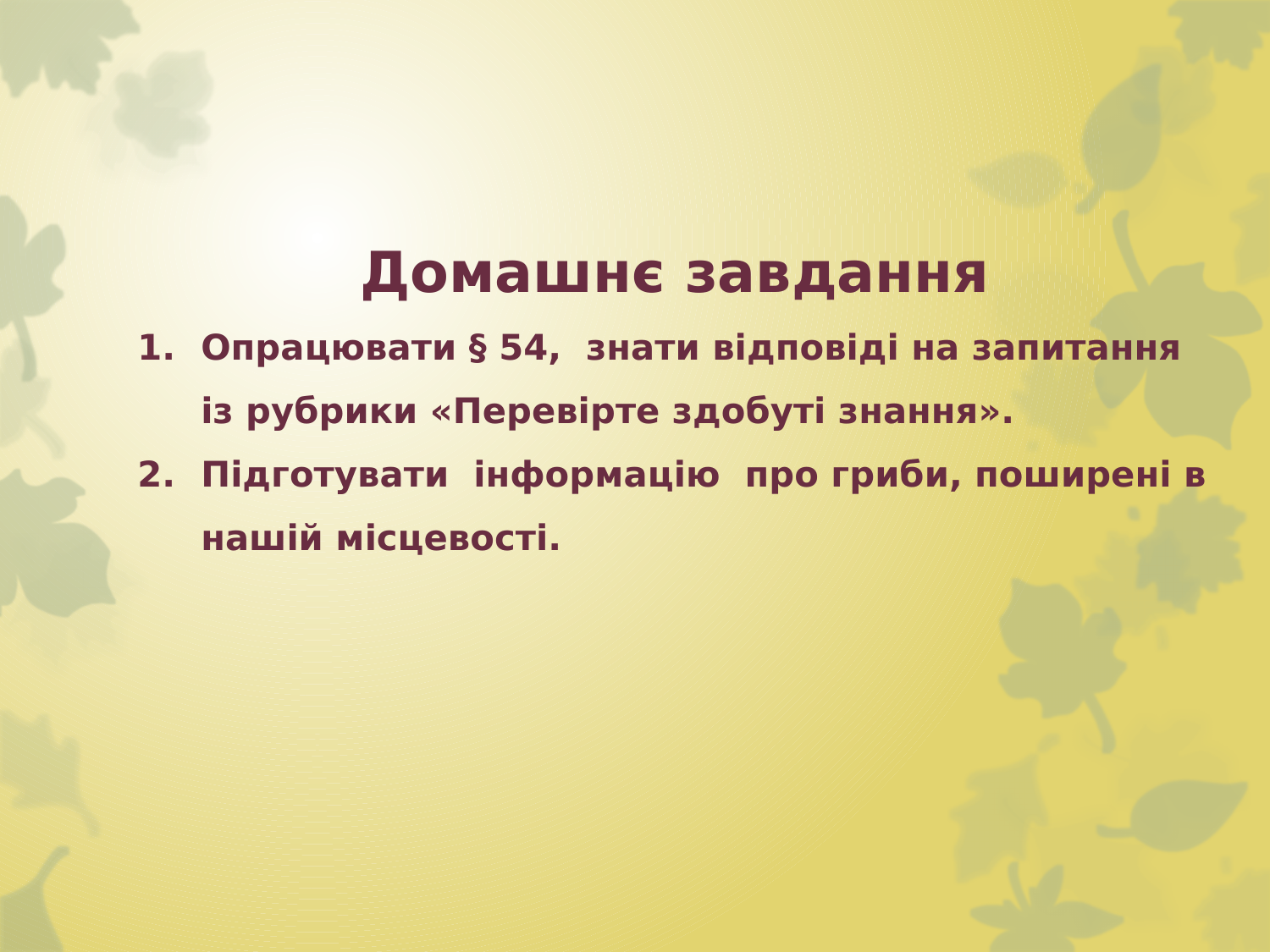

Домашнє завдання
Опрацювати § 54,  знати відповіді на запитання із рубрики «Перевірте здобуті знання».
Підготувати  інформацію  про гриби, поширені в нашій місцевості.